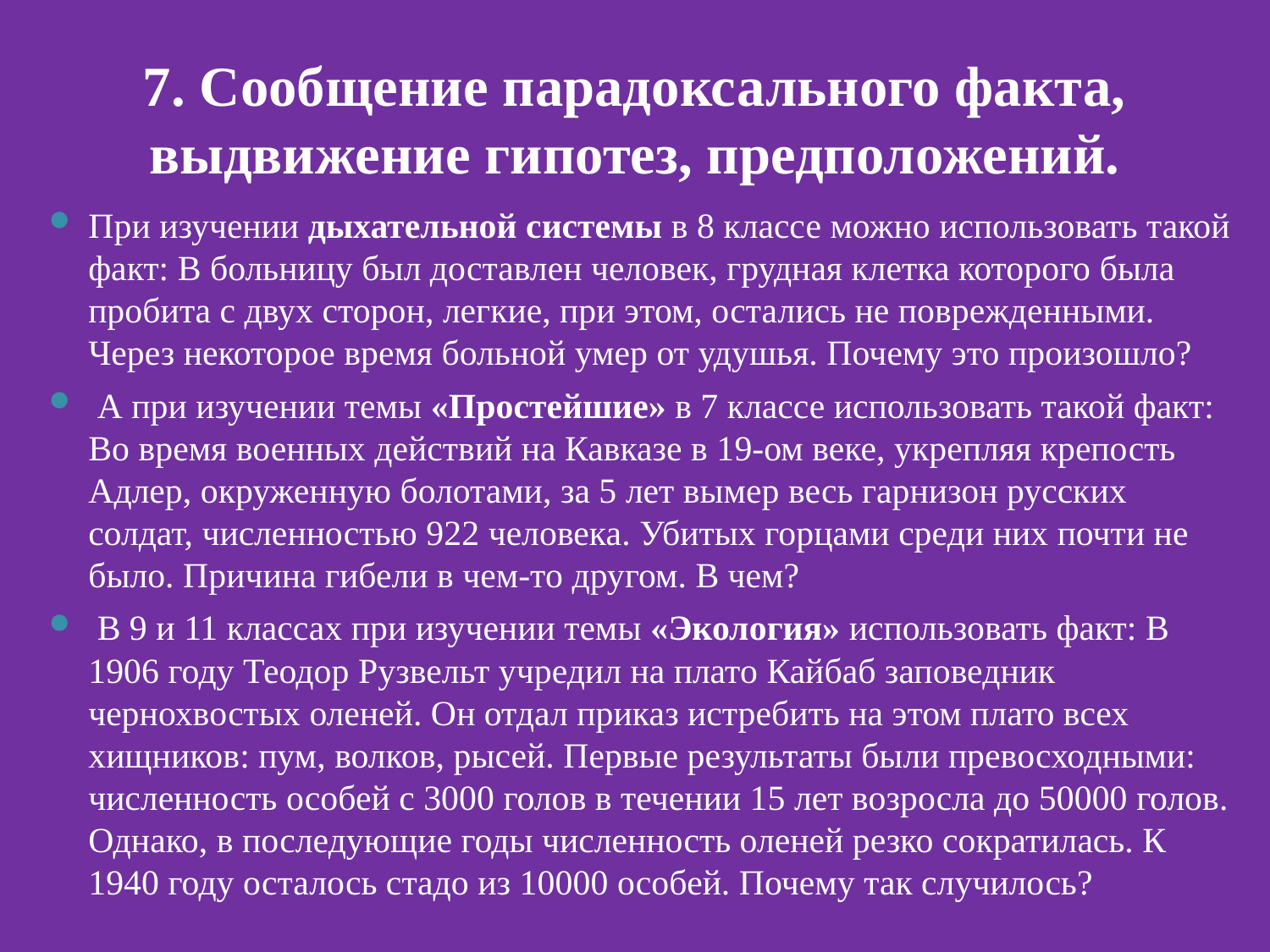

# 7. Сообщение парадоксального факта, выдвижение гипотез, предположений.
При изучении дыхательной системы в 8 классе можно использовать такой факт: В больницу был доставлен человек, грудная клетка которого была пробита с двух сторон, легкие, при этом, остались не поврежденными. Через некоторое время больной умер от удушья. Почему это произошло?
 А при изучении темы «Простейшие» в 7 классе использовать такой факт: Во время военных действий на Кавказе в 19-ом веке, укрепляя крепость Адлер, окруженную болотами, за 5 лет вымер весь гарнизон русских солдат, численностью 922 человека. Убитых горцами среди них почти не было. Причина гибели в чем-то другом. В чем?
 В 9 и 11 классах при изучении темы «Экология» использовать факт: В 1906 году Теодор Рузвельт учредил на плато Кайбаб заповедник чернохвостых оленей. Он отдал приказ истребить на этом плато всех хищников: пум, волков, рысей. Первые результаты были превосходными: численность особей с 3000 голов в течении 15 лет возросла до 50000 голов. Однако, в последующие годы численность оленей резко сократилась. К 1940 году осталось стадо из 10000 особей. Почему так случилось?